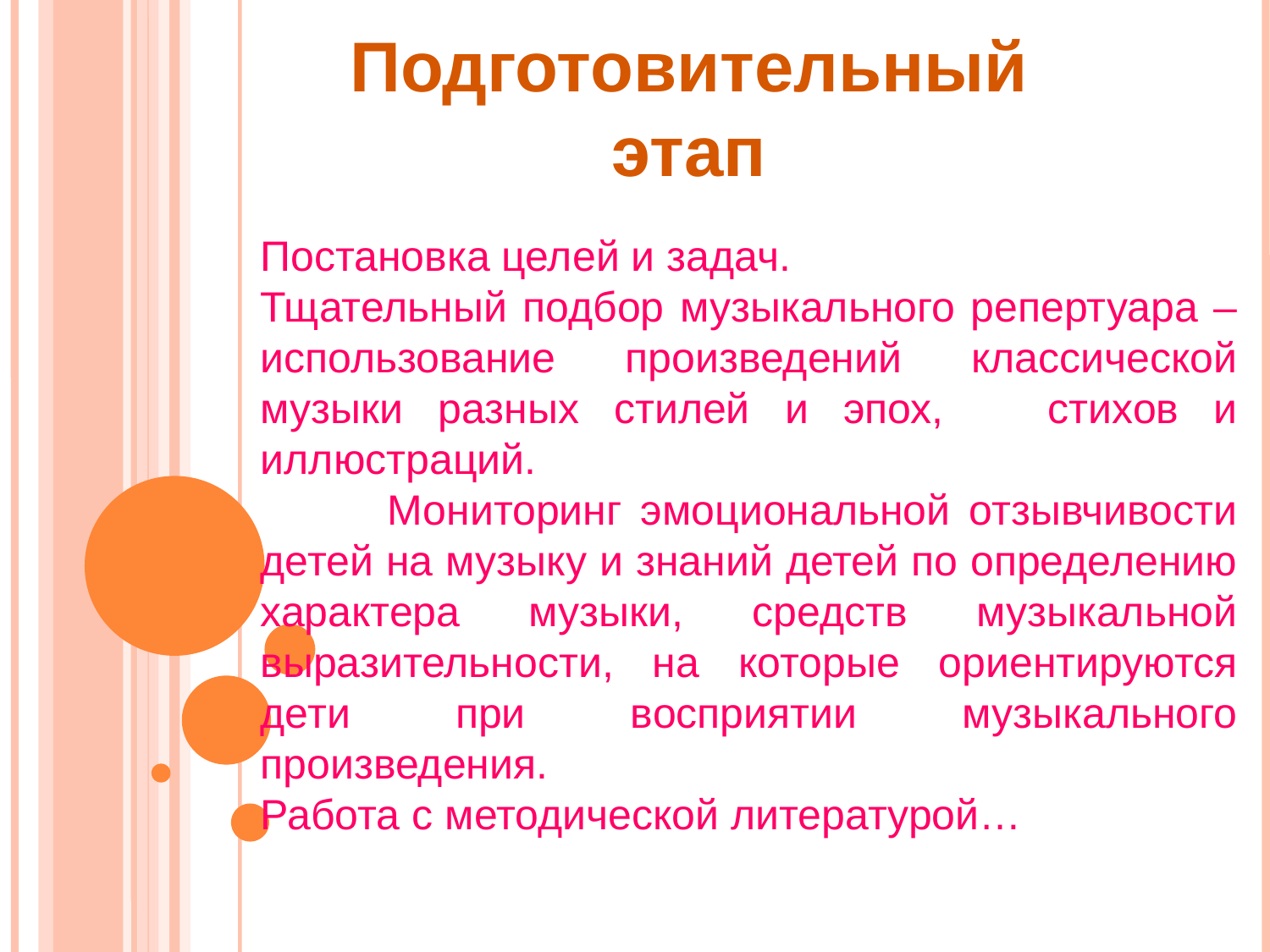

Подготовительный этап
Постановка целей и задач.
Тщательный подбор музыкального репертуара – использование произведений классической музыки разных стилей и эпох,   стихов и иллюстраций.
	Мониторинг эмоциональной отзывчивости детей на музыку и знаний детей по определению характера музыки, средств музыкальной выразительности, на которые ориентируются дети при восприятии музыкального произведения.
Работа с методической литературой…